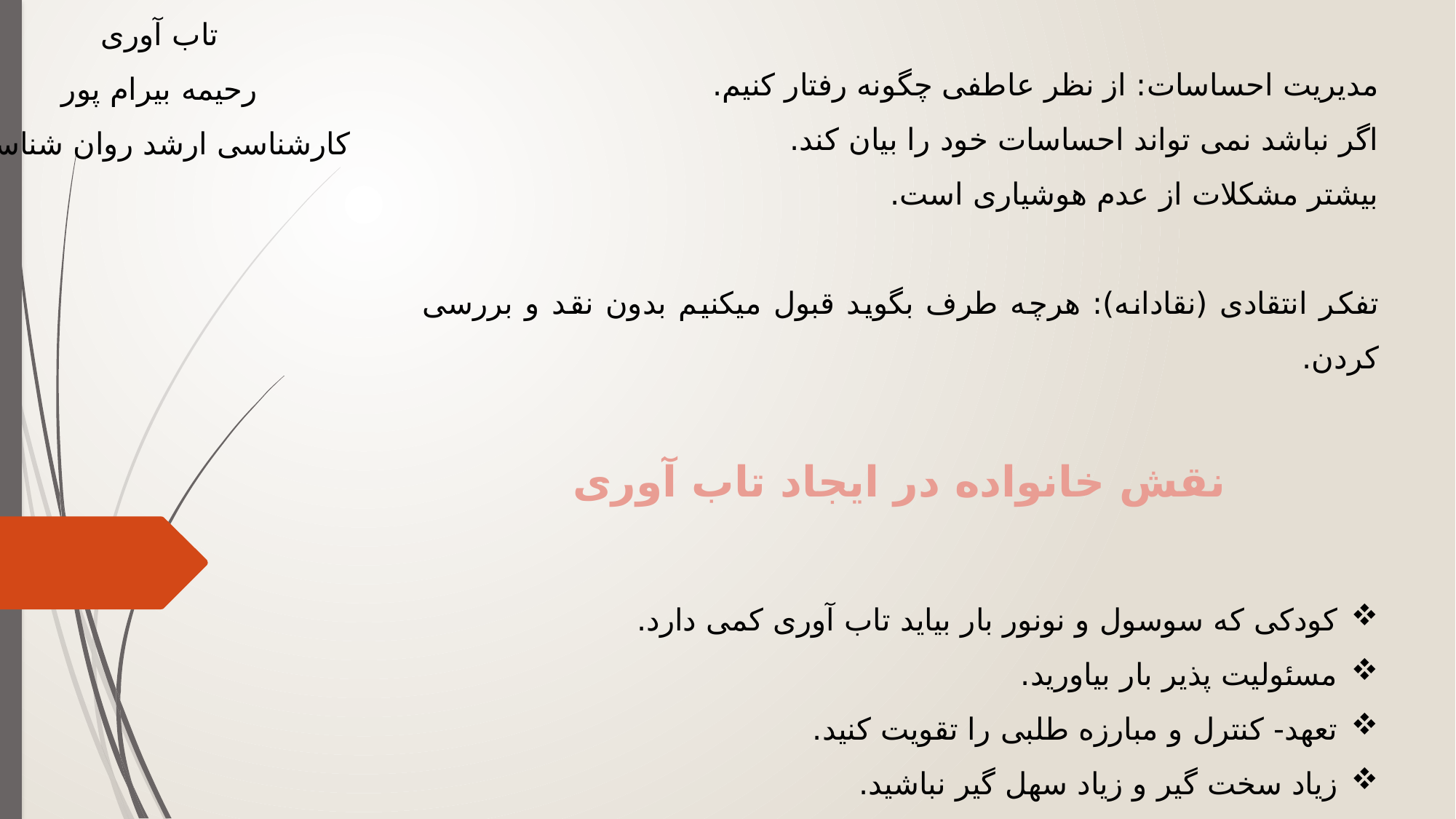

تاب آوری
رحیمه بیرام پور
کارشناسی ارشد روان شناسی
مدیریت احساسات: از نظر عاطفی چگونه رفتار کنیم.
اگر نباشد نمی تواند احساسات خود را بیان کند.
بیشتر مشکلات از عدم هوشیاری است.

تفکر انتقادی (نقادانه): هرچه طرف بگوید قبول میکنیم بدون نقد و بررسی کردن.

نقش خانواده در ایجاد تاب آوری

کودکی که سوسول و نونور بار بیاید تاب آوری کمی دارد.
مسئولیت پذیر بار بیاورید.
تعهد- کنترل و مبارزه طلبی را تقویت کنید.
زیاد سخت گیر و زیاد سهل گیر نباشید.